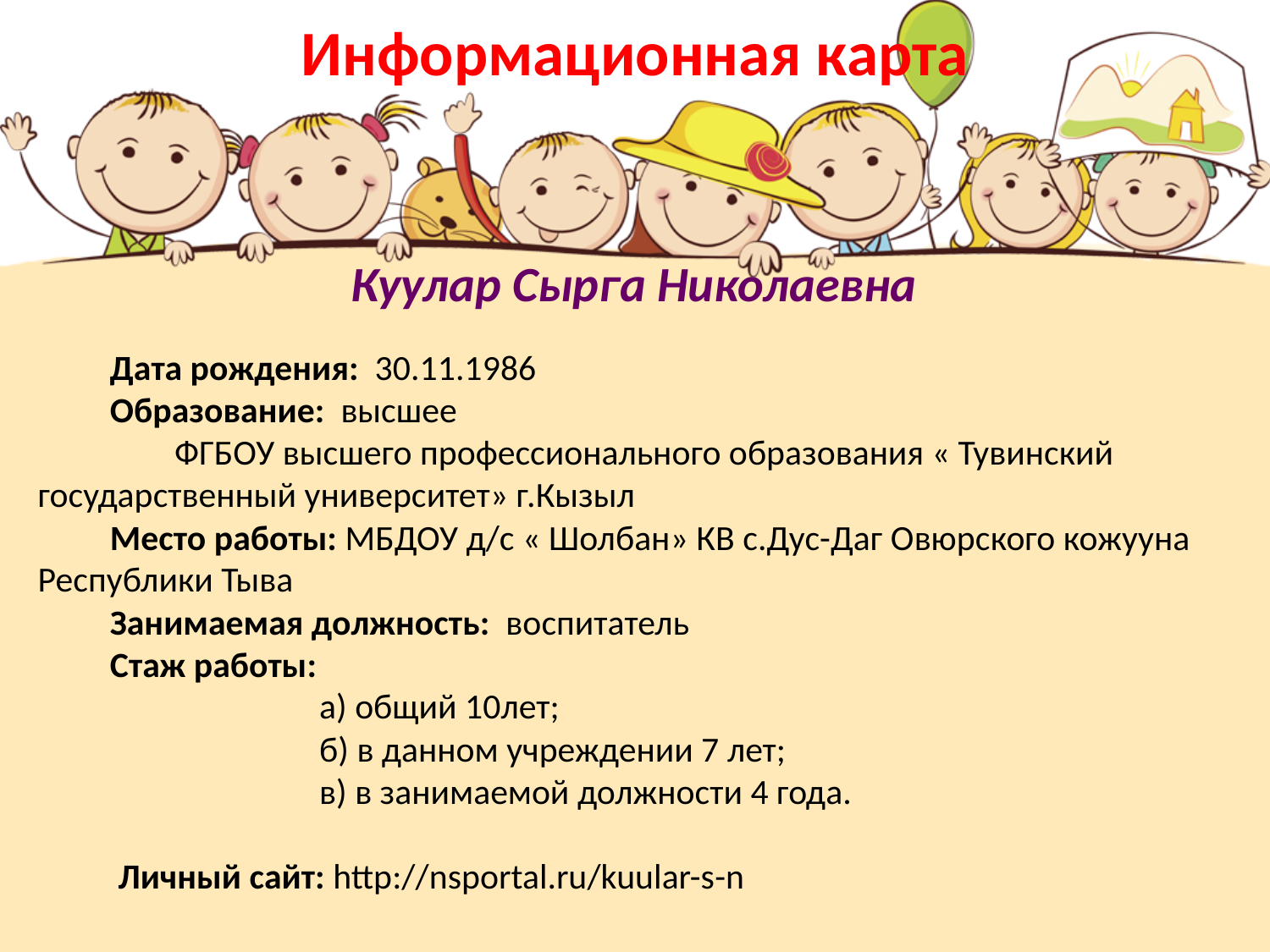

Информационная карта
Куулар Сырга Николаевна

         Дата рождения:  30.11.1986
         Образование:  высшее
                 ФГБОУ высшего профессионального образования « Тувинский государственный университет» г.Кызыл
         Место работы: МБДОУ д/с « Шолбан» КВ с.Дус-Даг Овюрского кожууна Республики Тыва
         Занимаемая должность:  воспитатель
         Стаж работы:
                                   а) общий 10лет;
                                   б) в данном учреждении 7 лет;
                                   в) в занимаемой должности 4 года.

          Личный сайт: http://nsportal.ru/kuular-s-n